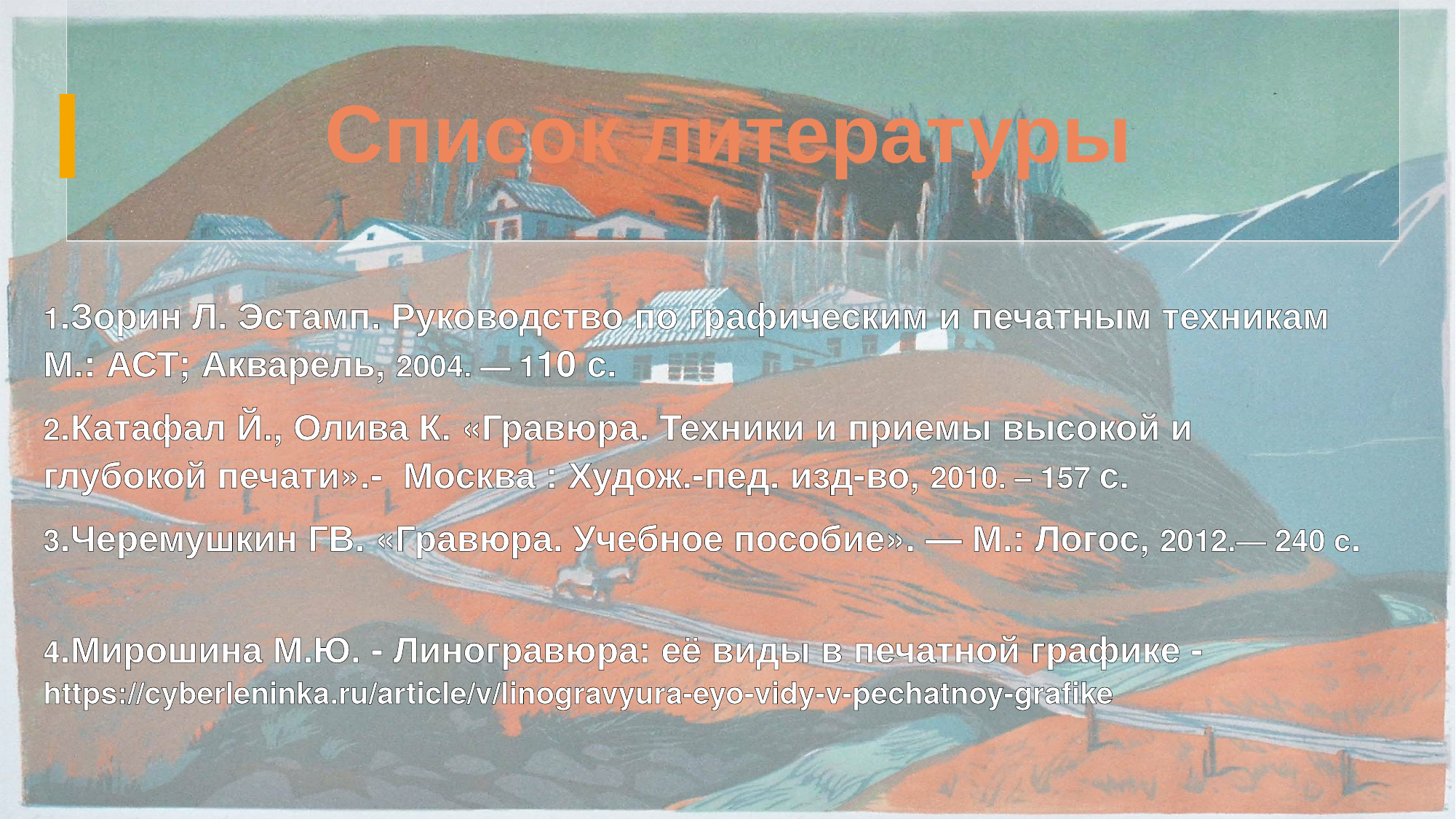

# Список литературы
1.Зорин Л. Эстамп. Руководство по графическим и печатным техникам М.: АСТ; Акварель, 2004. — 110 с.
2.Катафал Й., Олива К. «Гравюра. Техники и приемы высокой и глубокой печати».-  Москва : Худож.-пед. изд-во, 2010. – 157 с.
3.Черемушкин ГВ. «Гравюра. Учебное пособие». — М.: Логос, 2012.— 240 c.
4.Мирошина М.Ю. - Линогравюра: её виды в печатной графике - https://cyberleninka.ru/article/v/linogravyura-eyo-vidy-v-pechatnoy-grafike